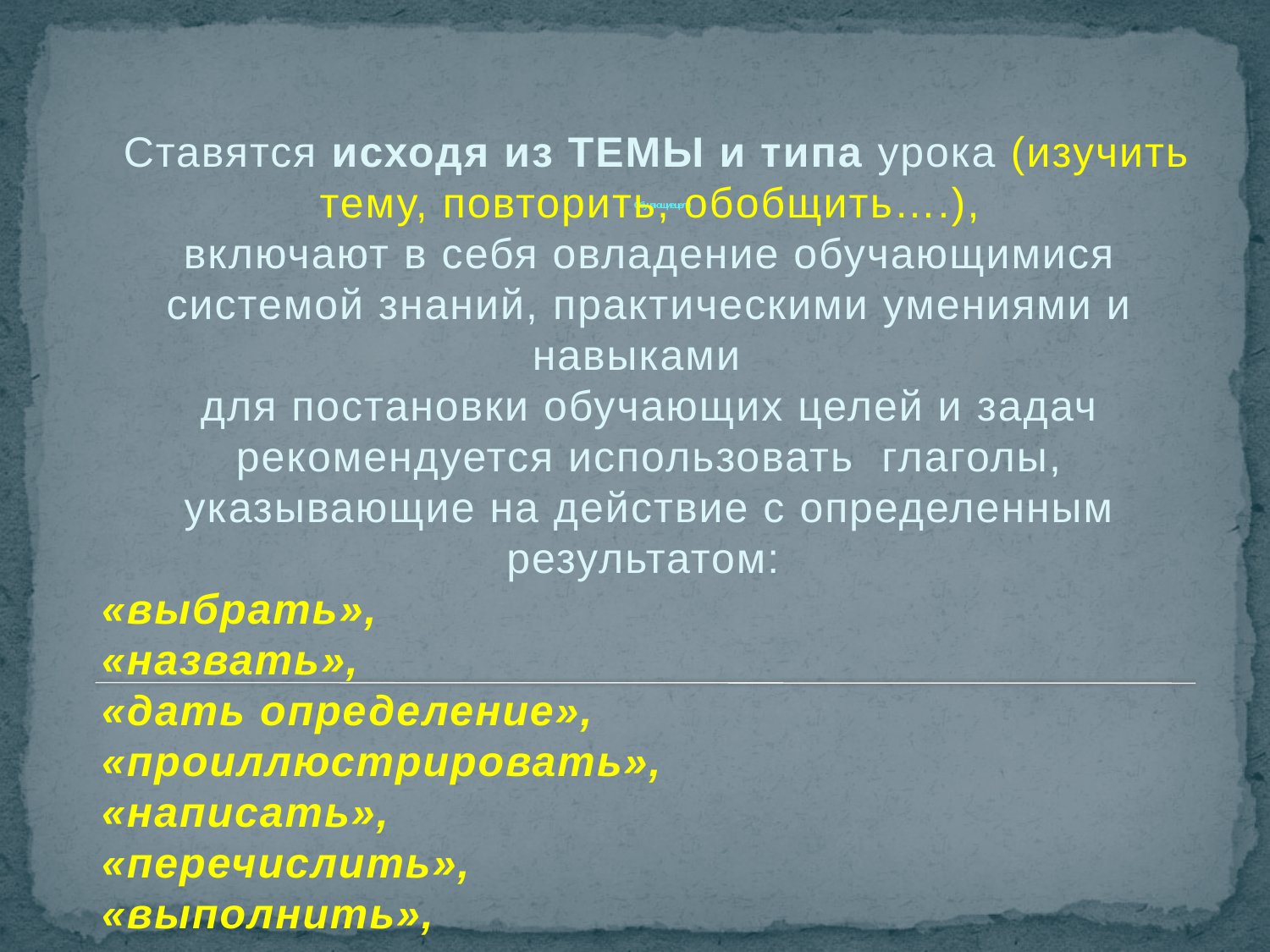

# Обучающие цели
 Ставятся исходя из ТЕМЫ и типа урока (изучить тему, повторить, обобщить….),
включают в себя овладение обучающимися системой знаний, практическими умениями и навыками
для постановки обучающих целей и задач рекомендуется использовать  глаголы, указывающие на действие с определенным результатом:
«выбрать»,
«назвать»,
«дать определение»,
«проиллюстрировать»,
«написать»,
«перечислить»,
«выполнить»,
«систематизировать»...